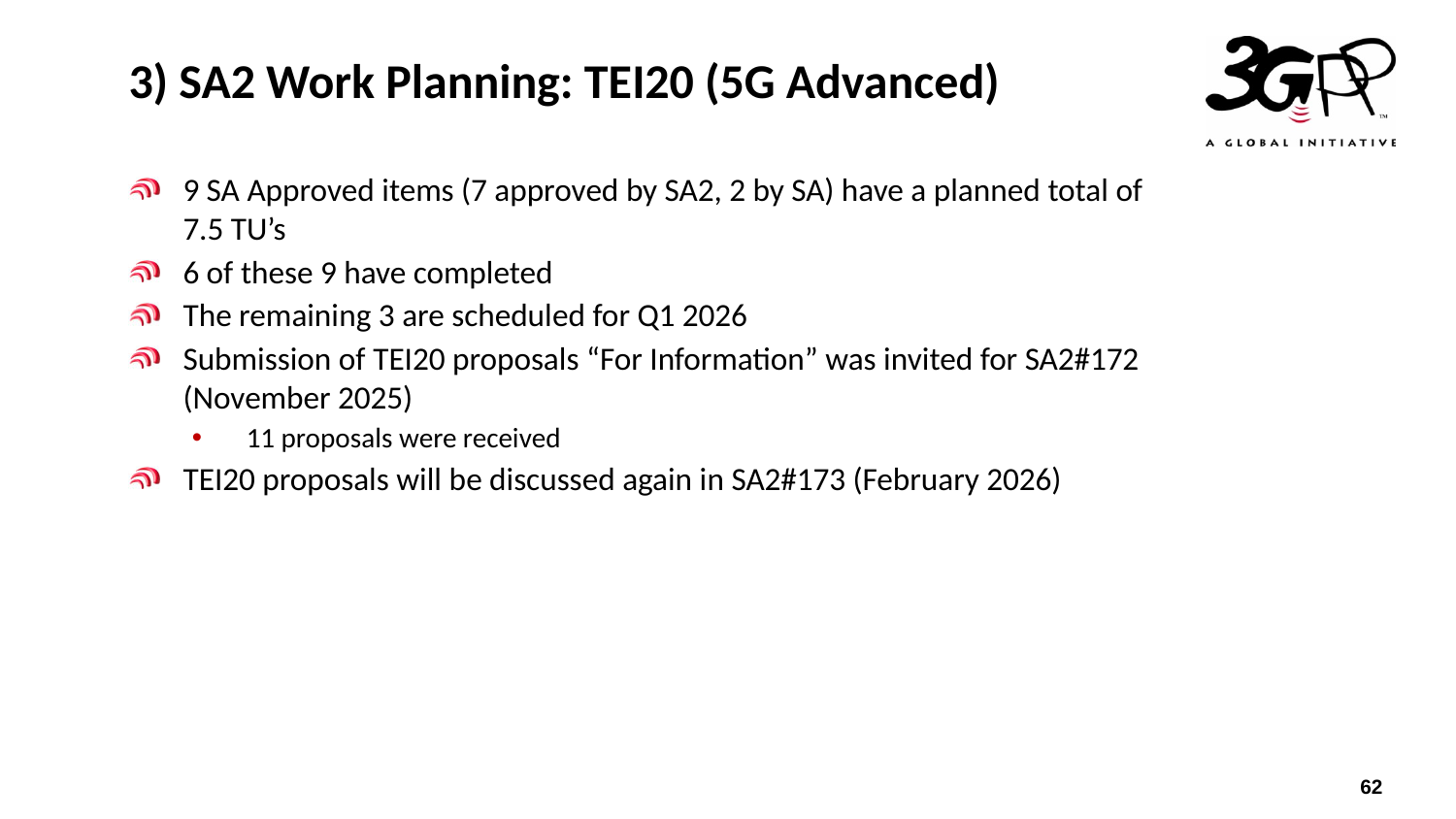

# 3) SA2 Work Planning: TEI20 (5G Advanced)
9 SA Approved items (7 approved by SA2, 2 by SA) have a planned total of 7.5 TU’s
6 of these 9 have completed
The remaining 3 are scheduled for Q1 2026
Submission of TEI20 proposals “For Information” was invited for SA2#172 (November 2025)
11 proposals were received
TEI20 proposals will be discussed again in SA2#173 (February 2026)